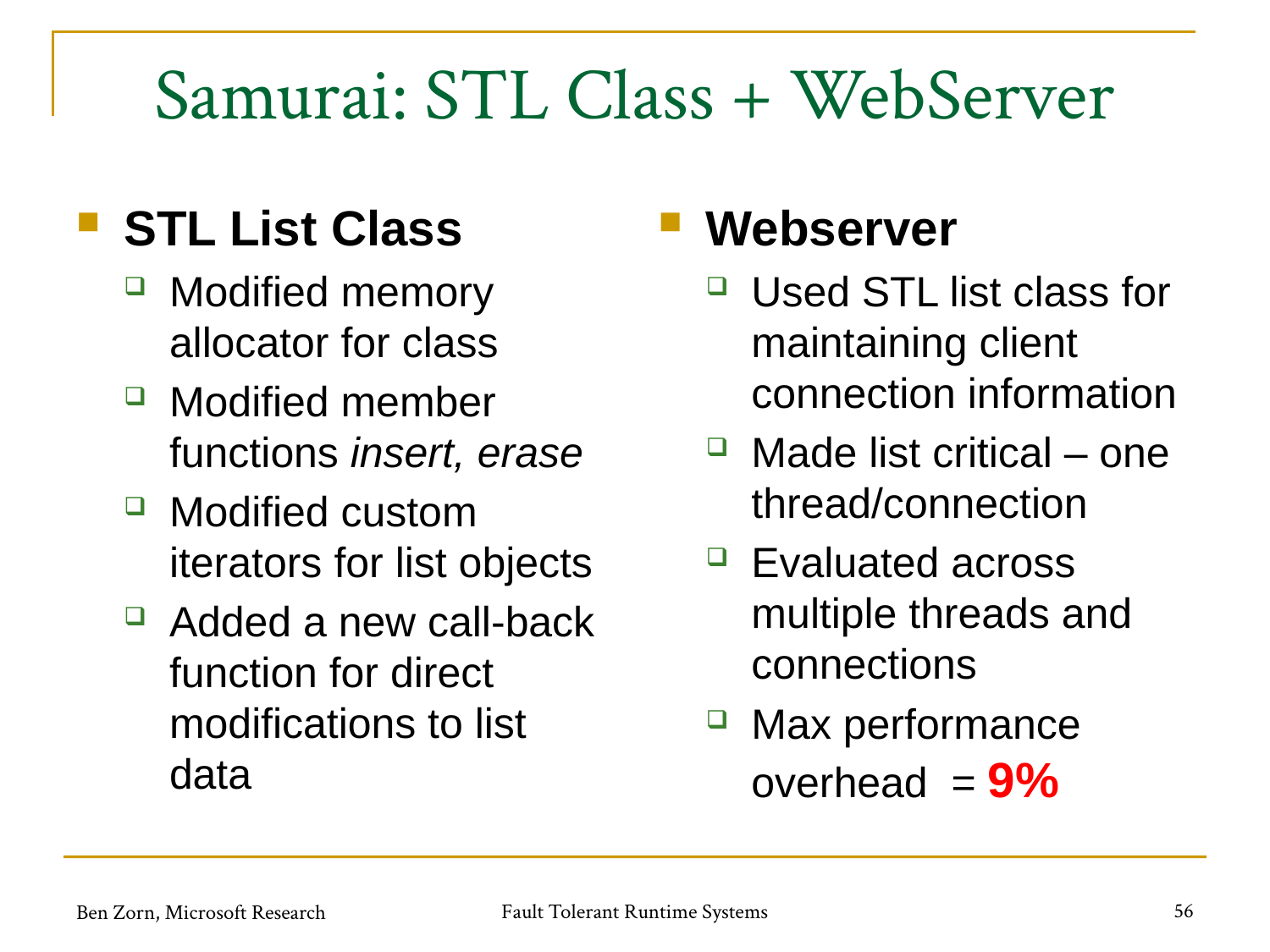

# Samurai: STL Class + WebServer
STL List Class
Modified memory allocator for class
Modified member functions insert, erase
Modified custom iterators for list objects
Added a new call-back function for direct modifications to list data

Webserver
Used STL list class for maintaining client connection information
Made list critical – one thread/connection
Evaluated across multiple threads and connections
Max performance overhead  = 9%

Ben Zorn, Microsoft Research
56
Fault Tolerant Runtime Systems